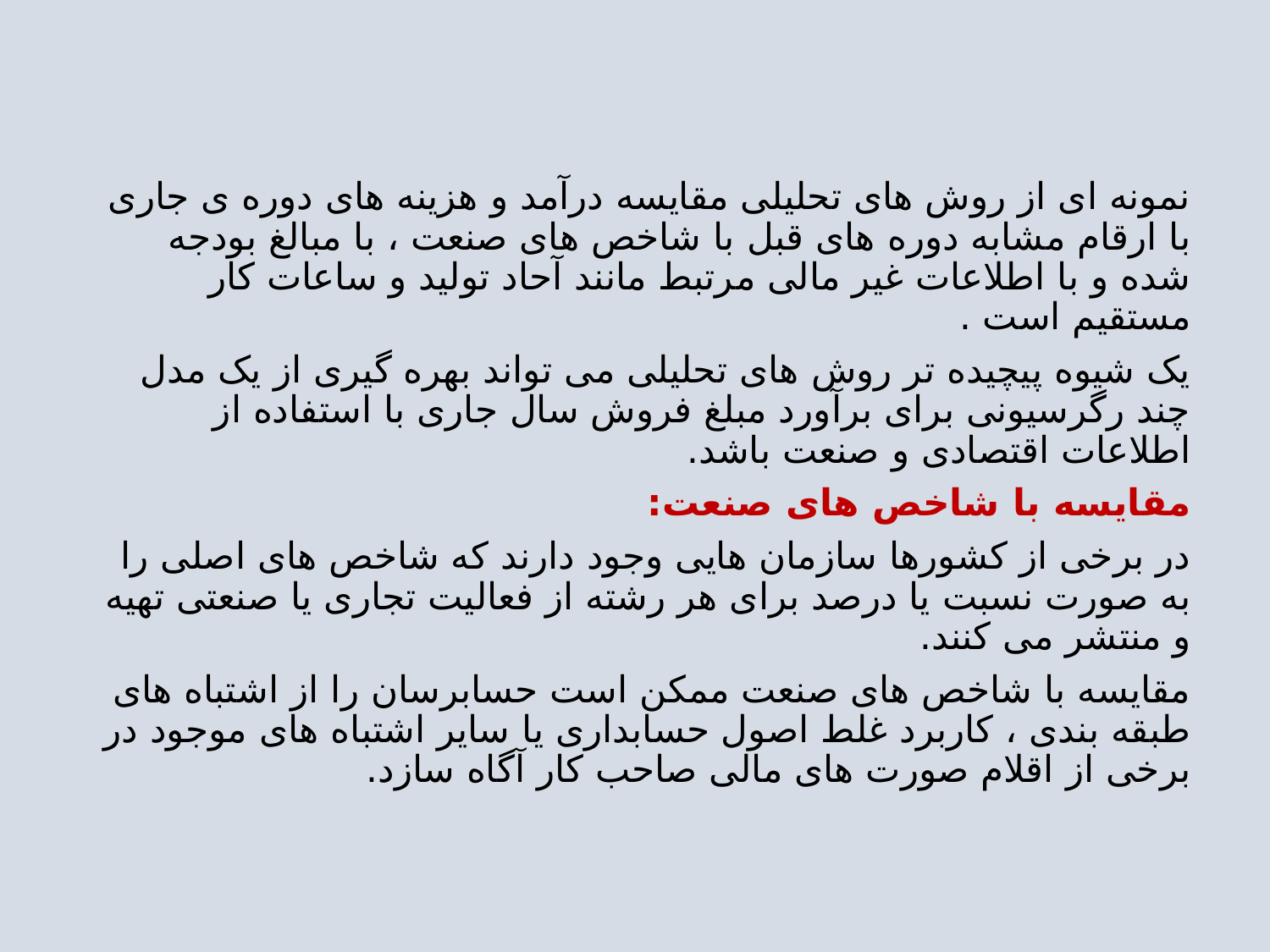

نمونه ای از روش های تحلیلی مقایسه درآمد و هزینه های دوره ی جاری با ارقام مشابه دوره های قبل با شاخص های صنعت ، با مبالغ بودجه شده و با اطلاعات غیر مالی مرتبط مانند آحاد تولید و ساعات کار مستقیم است .
یک شیوه پیچیده تر روش های تحلیلی می تواند بهره گیری از یک مدل چند رگرسیونی برای برآورد مبلغ فروش سال جاری با استفاده از اطلاعات اقتصادی و صنعت باشد.
مقایسه با شاخص های صنعت:
در برخی از کشورها سازمان هایی وجود دارند که شاخص های اصلی را به صورت نسبت یا درصد برای هر رشته از فعالیت تجاری یا صنعتی تهیه و منتشر می کنند.
مقایسه با شاخص های صنعت ممکن است حسابرسان را از اشتباه های طبقه بندی ، کاربرد غلط اصول حسابداری یا سایر اشتباه های موجود در برخی از اقلام صورت های مالی صاحب کار آگاه سازد.